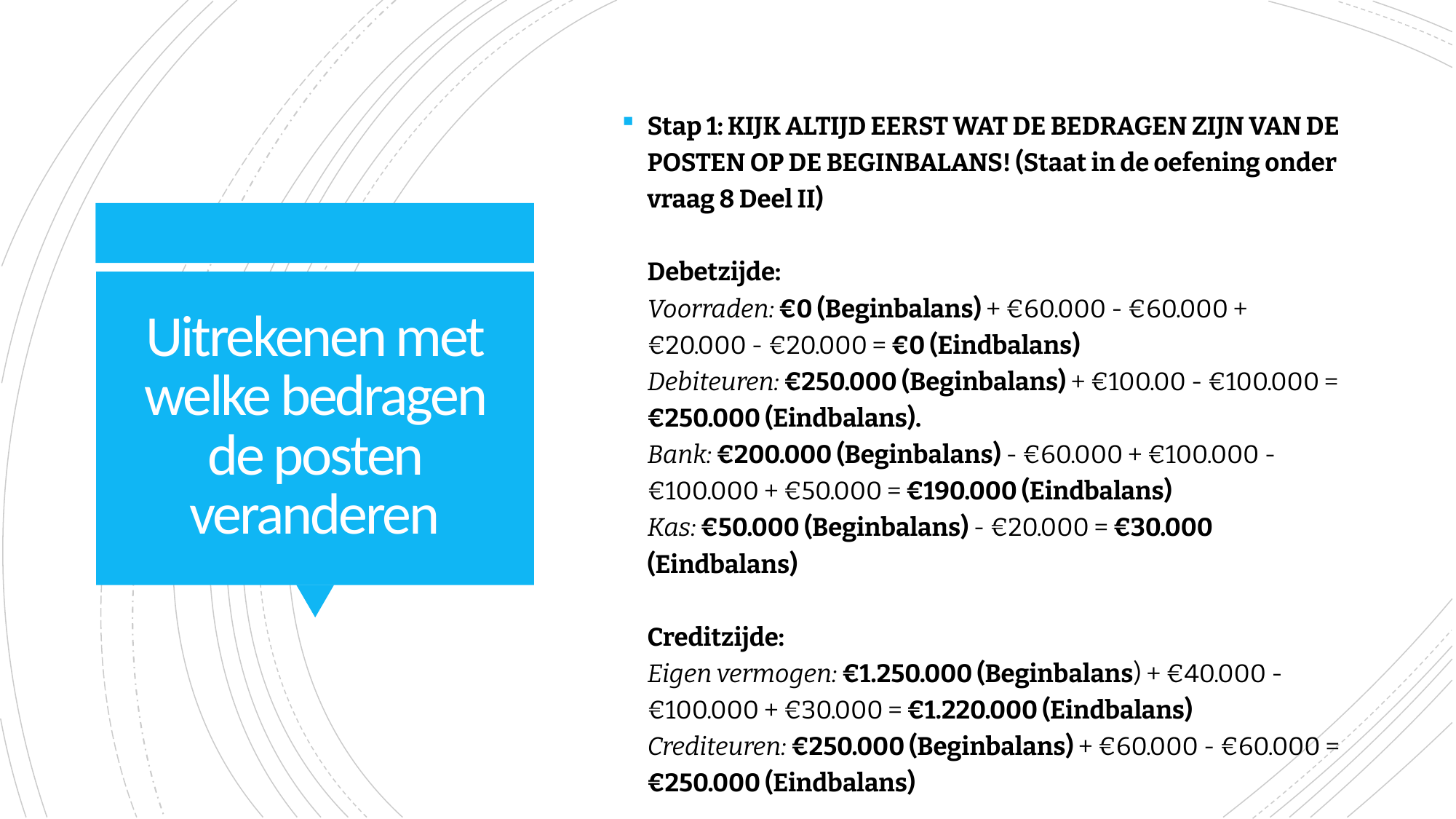

Stap 1: KIJK ALTIJD EERST WAT DE BEDRAGEN ZIJN VAN DE POSTEN OP DE BEGINBALANS! (Staat in de oefening onder vraag 8 Deel II)
Debetzijde:
Voorraden: €0 (Beginbalans) + €60.000 - €60.000 + €20.000 - €20.000 = €0 (Eindbalans)
Debiteuren: €250.000 (Beginbalans) + €100.00 - €100.000 = €250.000 (Eindbalans).
Bank: €200.000 (Beginbalans) - €60.000 + €100.000 -  €100.000 + €50.000 = €190.000 (Eindbalans)
Kas: €50.000 (Beginbalans) - €20.000 = €30.000 (Eindbalans)
Creditzijde:
Eigen vermogen: €1.250.000 (Beginbalans) + €40.000 - €100.000 + €30.000 = €1.220.000 (Eindbalans)
Crediteuren: €250.000 (Beginbalans) + €60.000 - €60.000 = €250.000 (Eindbalans)
# Uitrekenen met welke bedragen de posten veranderen